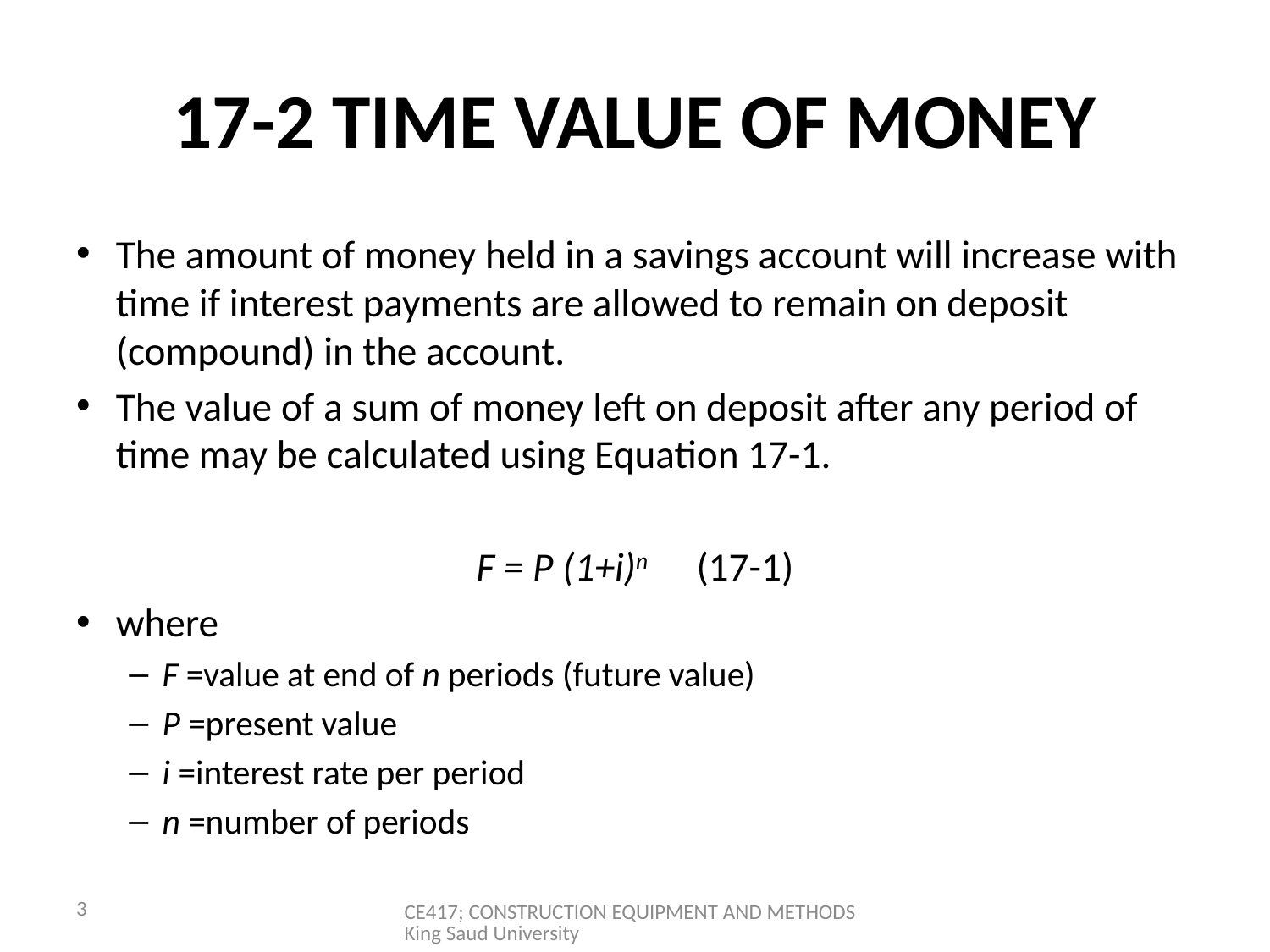

# 17-2 TIME VALUE OF MONEY
The amount of money held in a savings account will increase with time if interest payments are allowed to remain on deposit (compound) in the account.
The value of a sum of money left on deposit after any period of time may be calculated using Equation 17-1.

F = P (1+i)n 	(17-1)
where
F =value at end of n periods (future value)
P =present value
i =interest rate per period
n =number of periods

3
CE417; CONSTRUCTION EQUIPMENT AND METHODS King Saud University